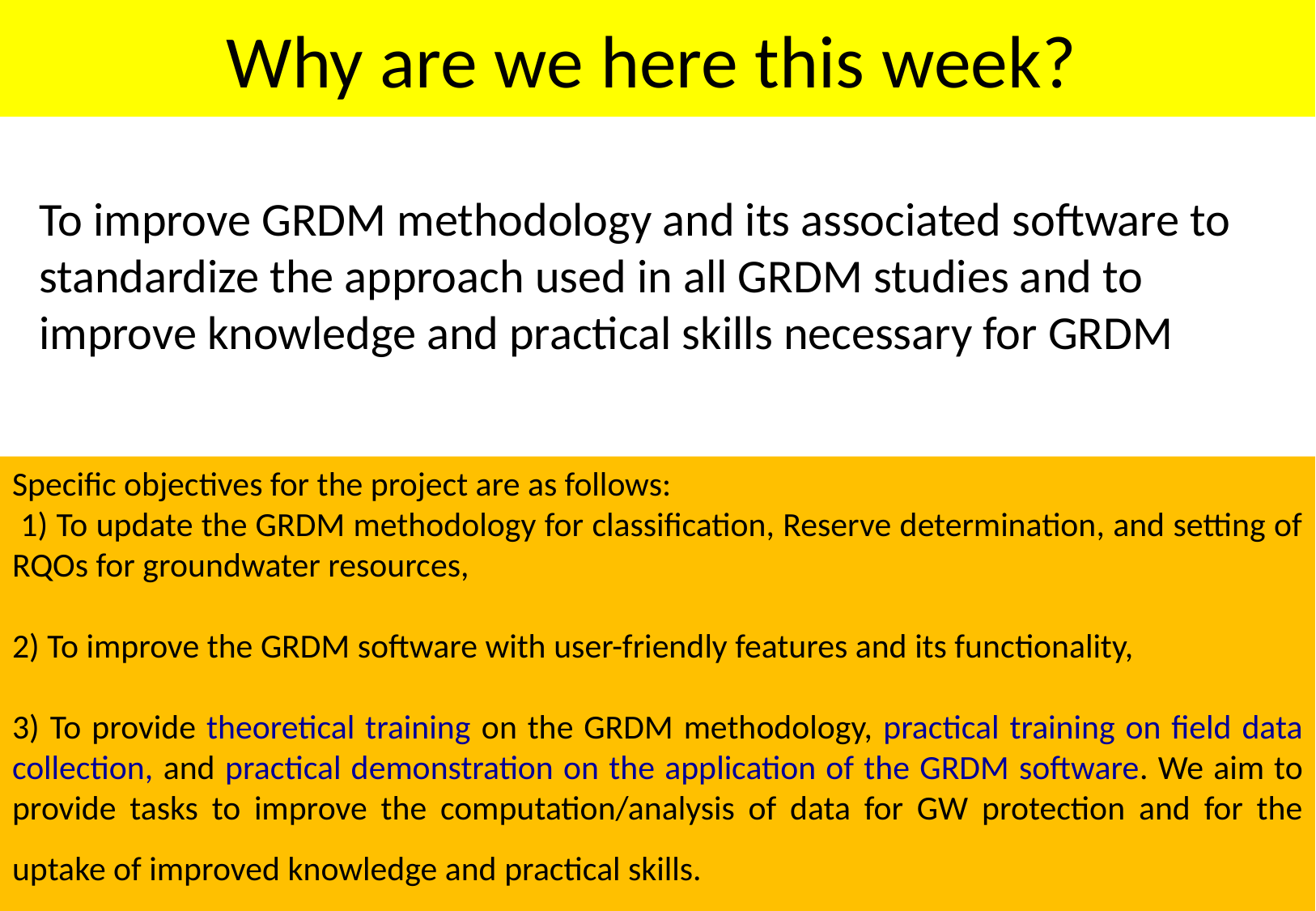

# Why are we here this week?
To improve GRDM methodology and its associated software to standardize the approach used in all GRDM studies and to improve knowledge and practical skills necessary for GRDM
Specific objectives for the project are as follows:
 1) To update the GRDM methodology for classification, Reserve determination, and setting of RQOs for groundwater resources,

2) To improve the GRDM software with user-friendly features and its functionality,

3) To provide theoretical training on the GRDM methodology, practical training on field data collection, and practical demonstration on the application of the GRDM software. We aim to provide tasks to improve the computation/analysis of data for GW protection and for the uptake of improved knowledge and practical skills.